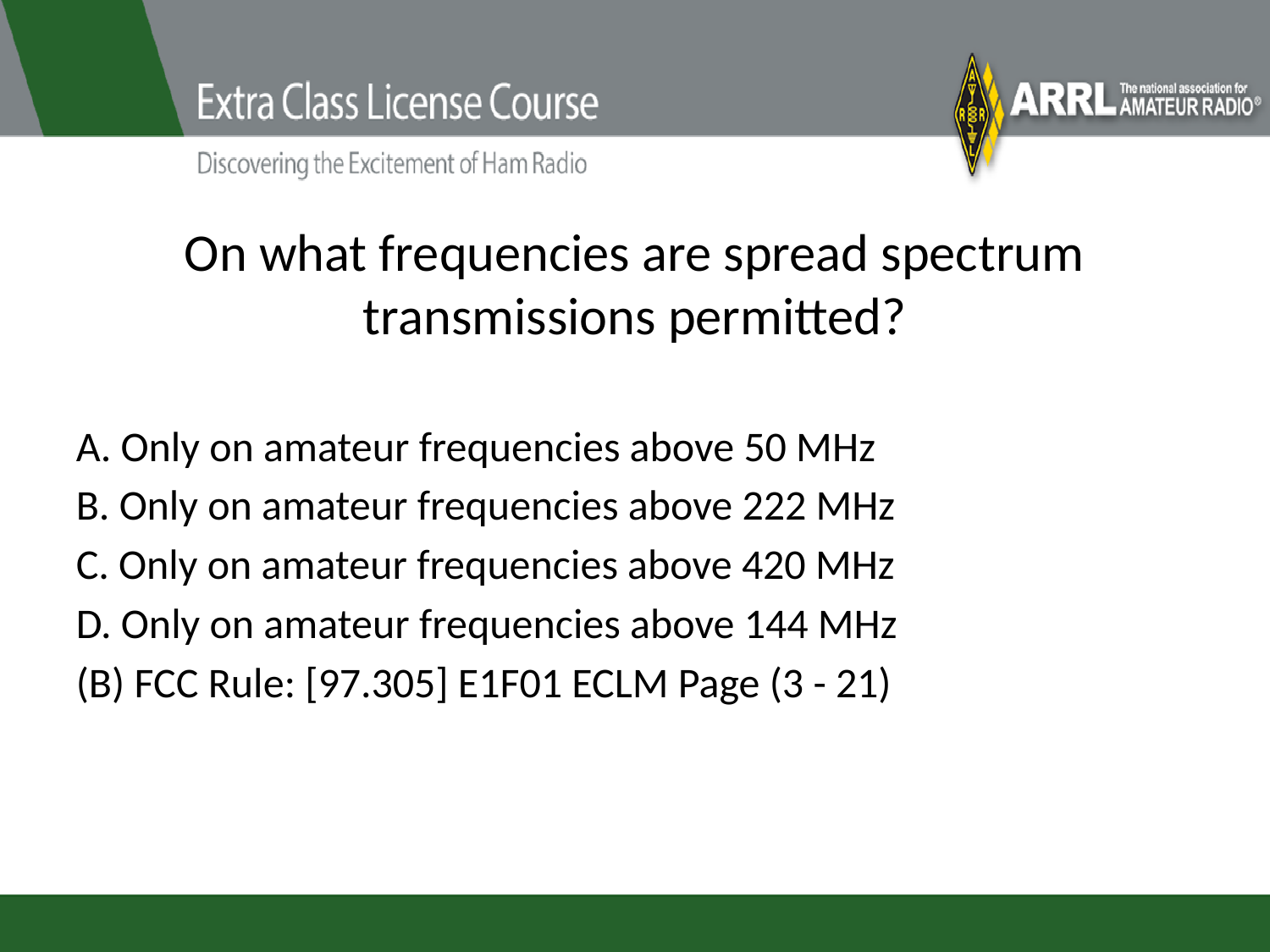

# On what frequencies are spread spectrum transmissions permitted?
A. Only on amateur frequencies above 50 MHz
B. Only on amateur frequencies above 222 MHz
C. Only on amateur frequencies above 420 MHz
D. Only on amateur frequencies above 144 MHz
(B) FCC Rule: [97.305] E1F01 ECLM Page (3 - 21)